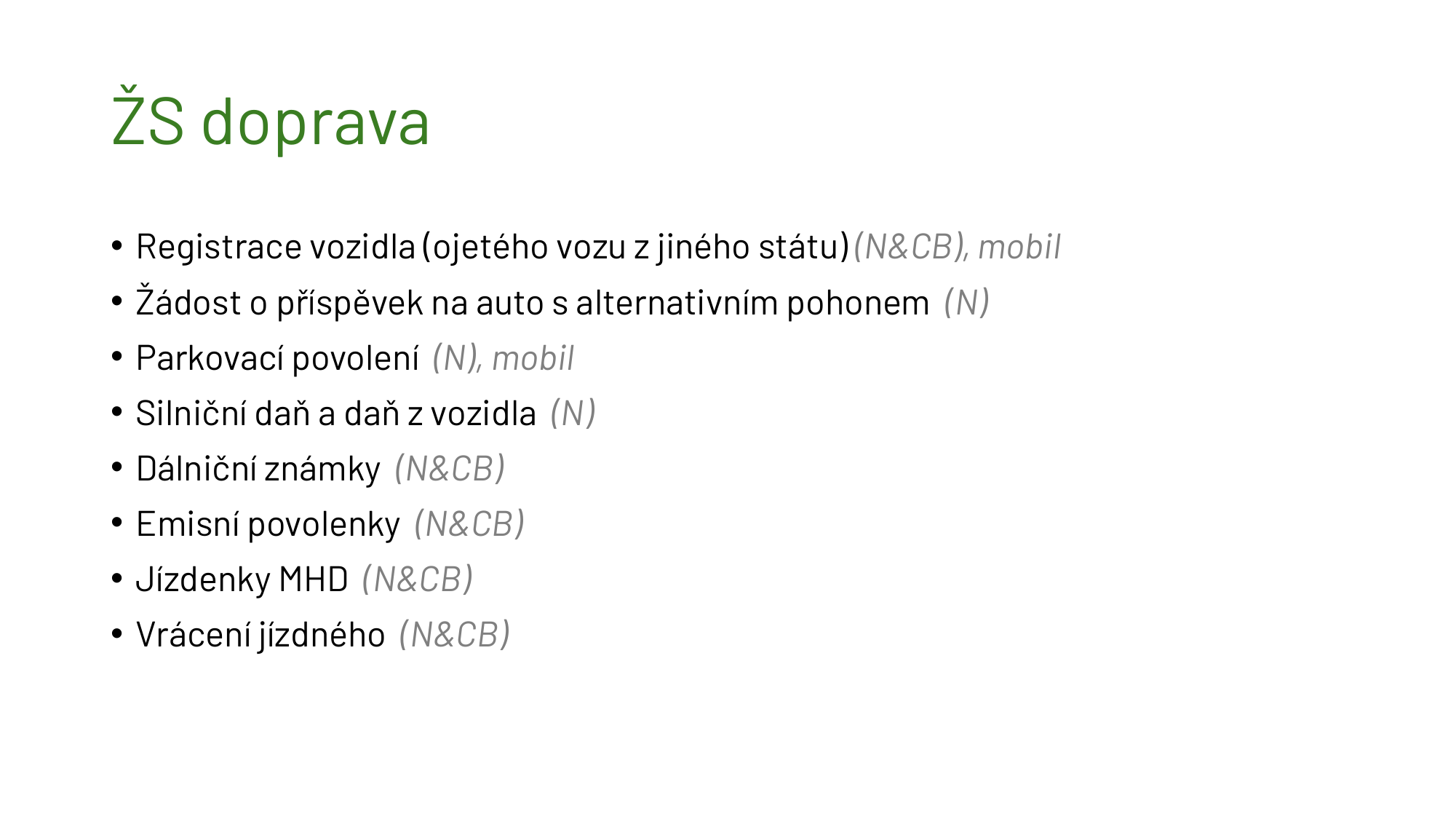

# ŽS doprava
Registrace vozidla (ojetého vozu z jiného státu) (N&CB), mobil
Žádost o příspěvek na auto s alternativním pohonem  (N)
Parkovací povolení  (N), mobil
Silniční daň a daň z vozidla  (N)
Dálniční známky  (N&CB)
Emisní povolenky  (N&CB)
Jízdenky MHD  (N&CB)
Vrácení jízdného  (N&CB)